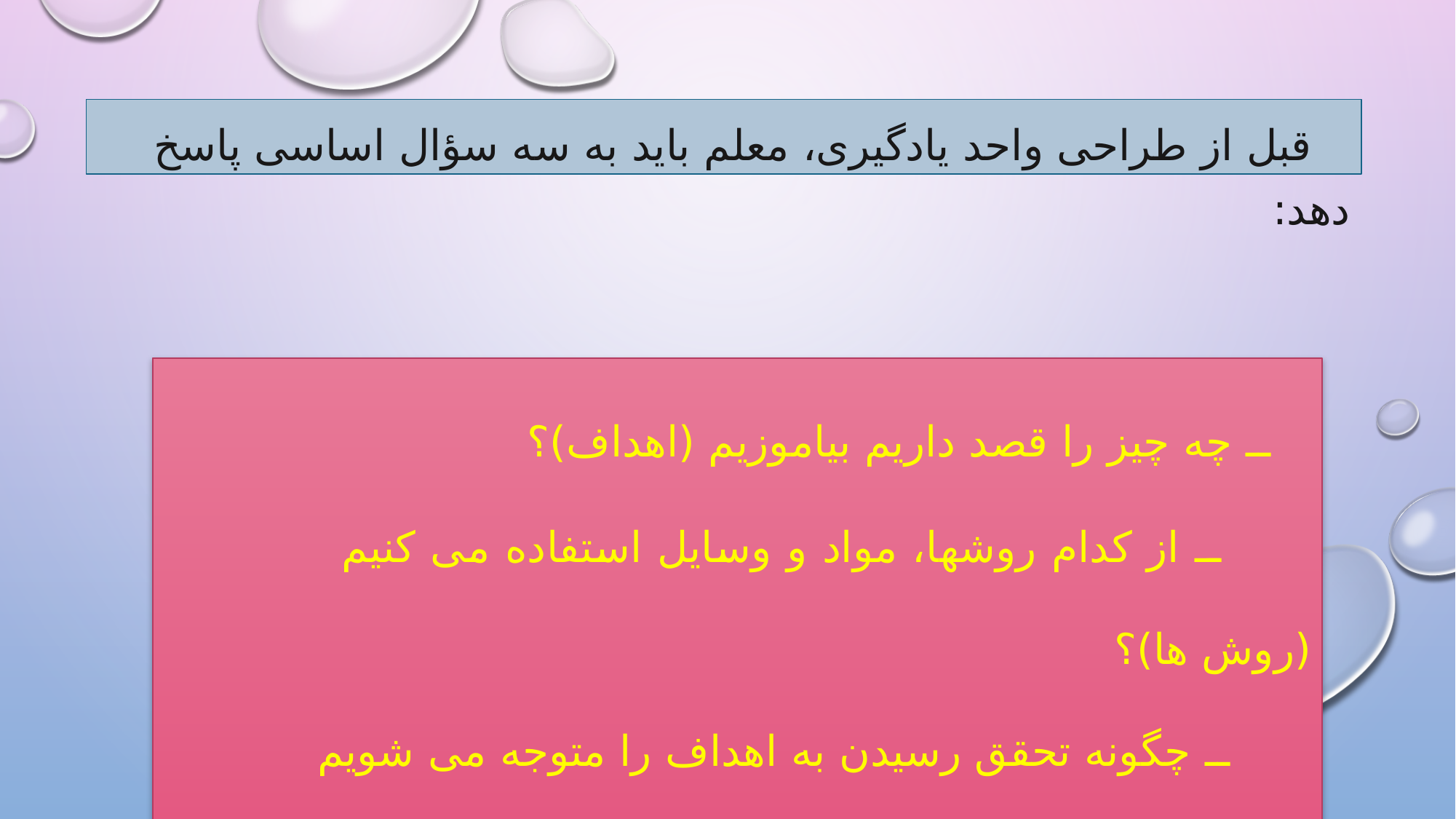

قبل از طراحی واحد يادگيری، معلم بايد به سه سؤال اساسی پاسخ دهد:
ــ چه چيز را قصد داريم بياموزيم (اهداف)؟
      ــ از کدام روشها، مواد و وسايل استفاده می کنيم (روش ها)؟
      ــ چگونه تحقق رسيدن به اهداف را متوجه می شويم (ارزش يابی)؟